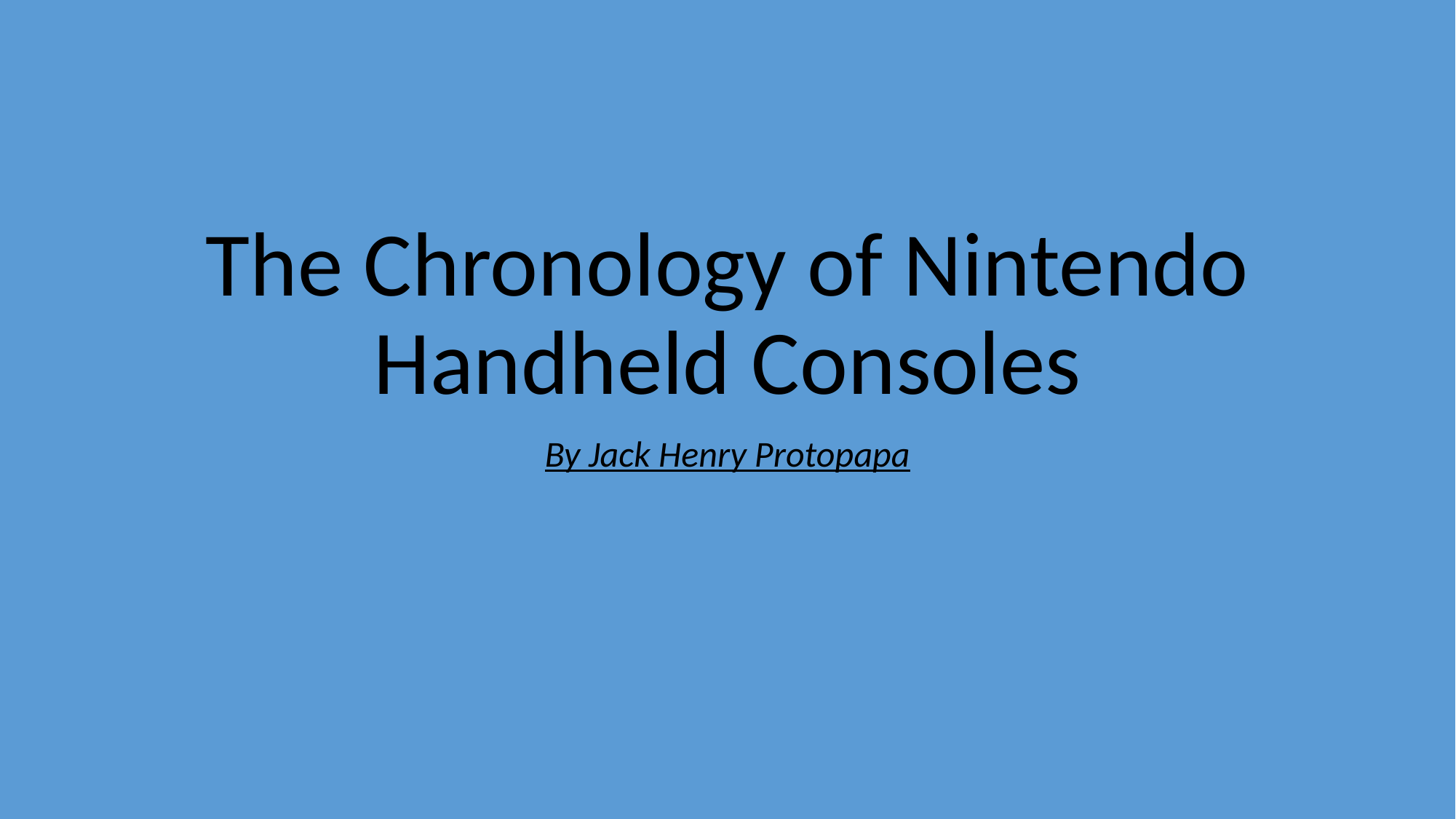

# The Chronology of Nintendo Handheld Consoles
By Jack Henry Protopapa